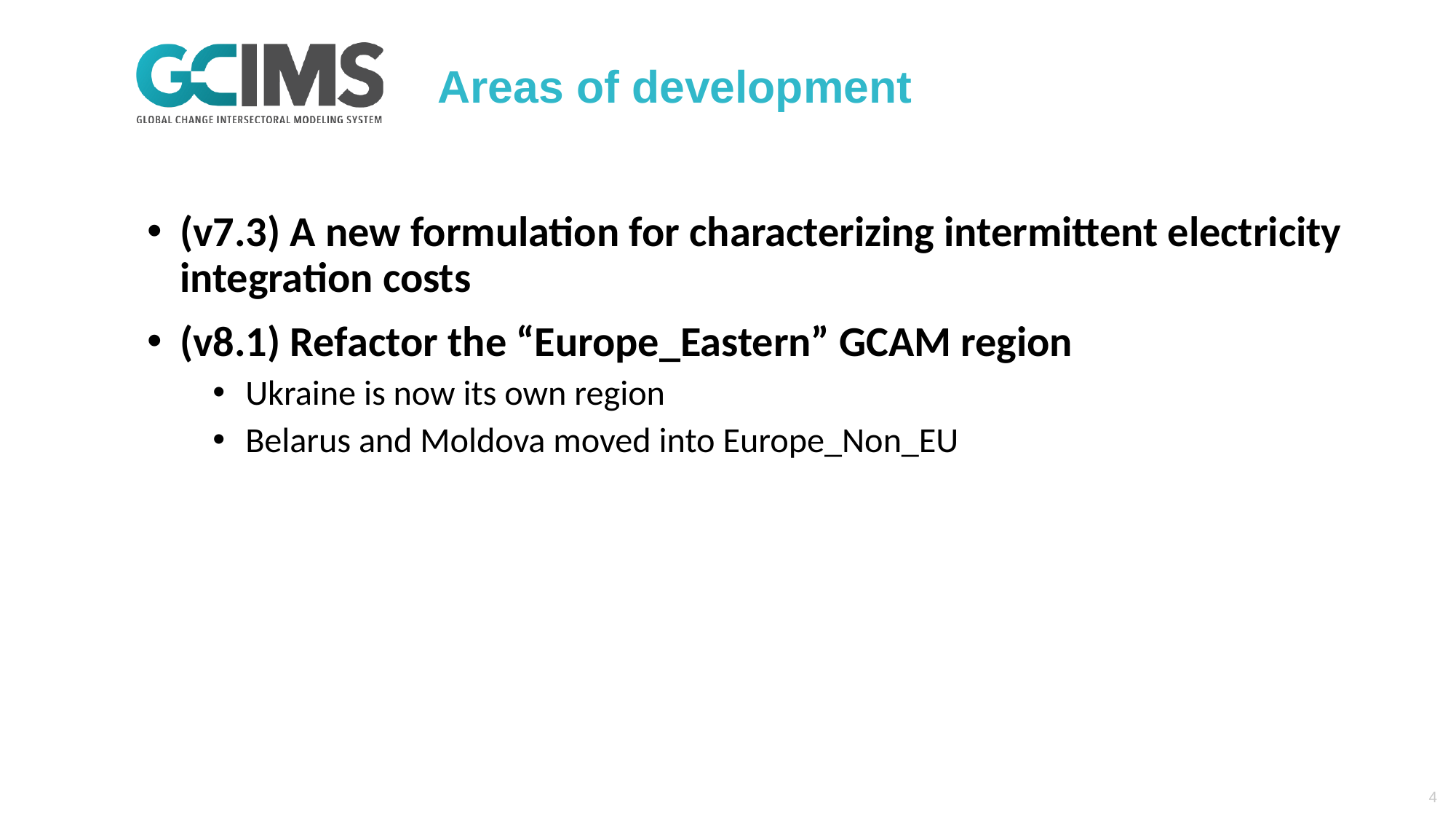

# Areas of development
(v7.3) A new formulation for characterizing intermittent electricity integration costs
(v8.1) Refactor the “Europe_Eastern” GCAM region
Ukraine is now its own region
Belarus and Moldova moved into Europe_Non_EU

4